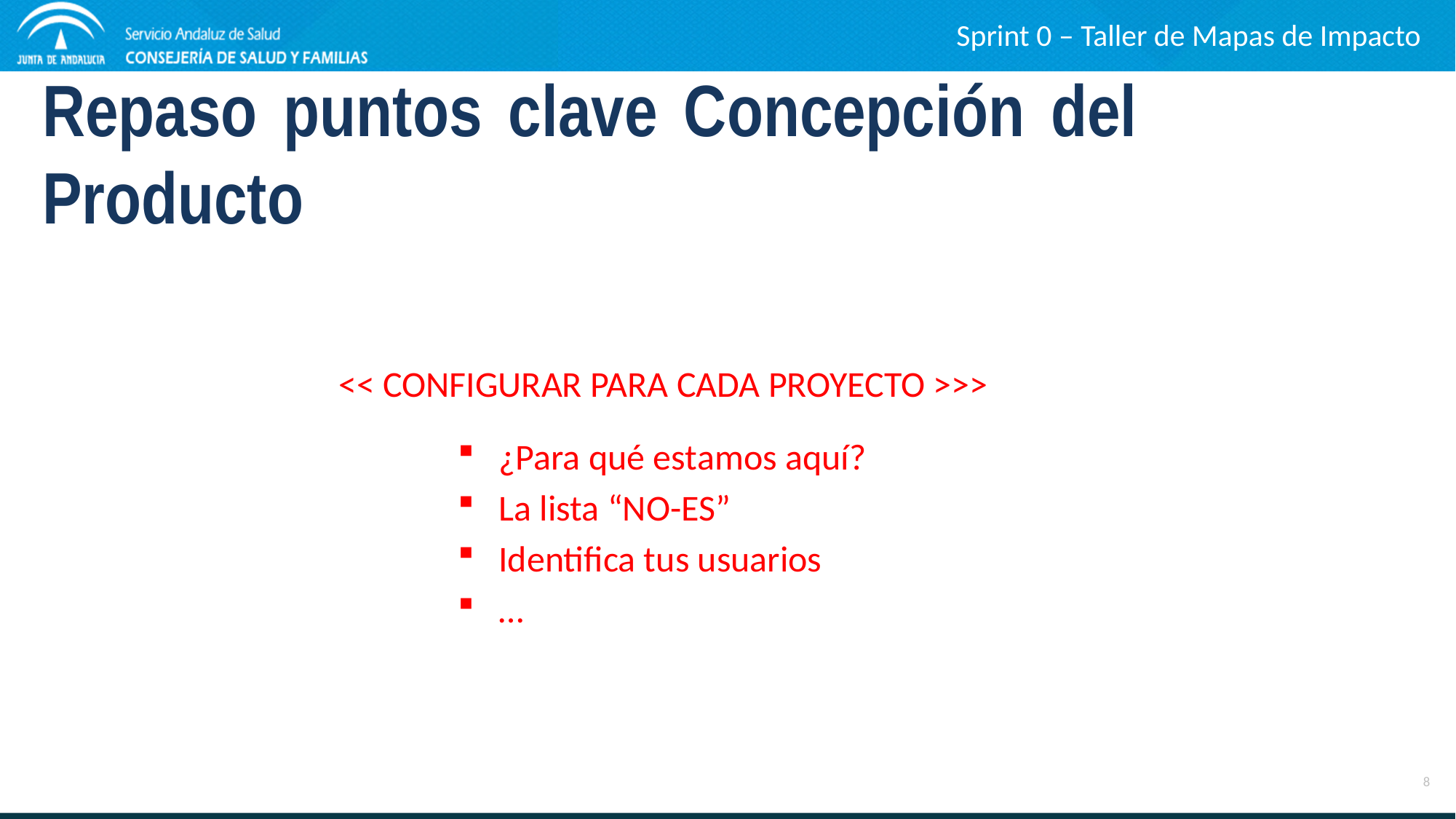

Sprint 0 – Taller de Mapas de Impacto
Repaso puntos clave Concepción del Producto
<< CONFIGURAR PARA CADA PROYECTO >>>
¿Para qué estamos aquí?
La lista “NO-ES”
Identifica tus usuarios
…

8